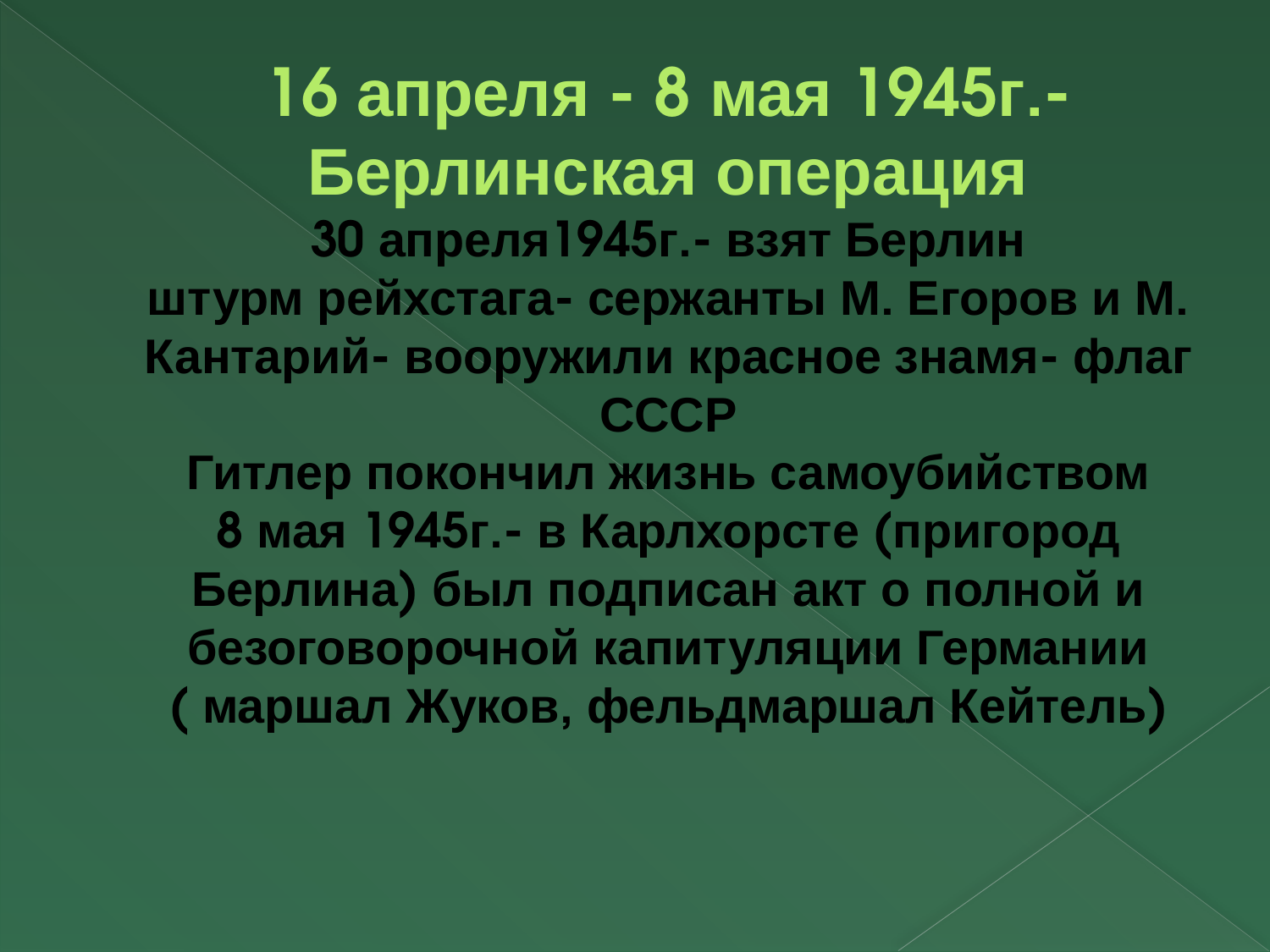

# 16 апреля - 8 мая 1945г.- Берлинская операция 30 апреля1945г.- взят Берлин штурм рейхстага- сержанты М. Егоров и М. Кантарий- вооружили красное знамя- флаг СССР Гитлер покончил жизнь самоубийством 8 мая 1945г.- в Карлхорсте (пригород Берлина) был подписан акт о полной и безоговорочной капитуляции Германии ( маршал Жуков, фельдмаршал Кейтель)